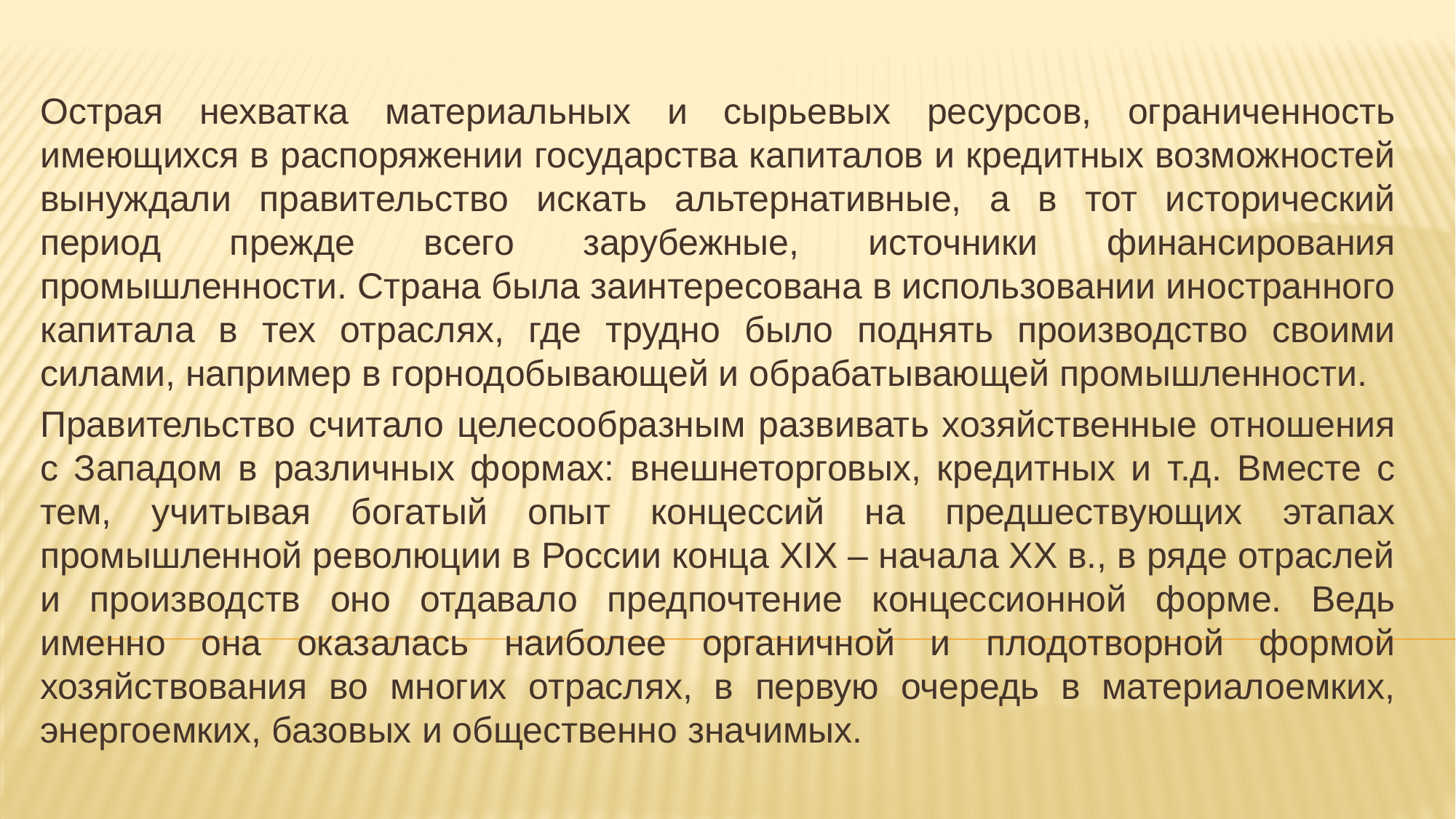

Острая нехватка материальных и сырьевых ресурсов, ограниченность имеющихся в распоряжении государства капиталов и кредитных возможностей вынуждали правительство искать альтернативные, а в тот исторический период прежде всего зарубежные, источники финансирования промышленности. Страна была заинтересована в использовании иностранного капитала в тех отраслях, где трудно было поднять производство своими силами, например в горнодобывающей и обрабатывающей промышленности.
Правительство считало целесообразным развивать хозяйственные отношения с Западом в различных формах: внешнеторговых, кредитных и т.д. Вместе с тем, учитывая богатый опыт концессий на предшествующих этапах промышленной революции в России конца XIX – начала XX в., в ряде отраслей и производств оно отдавало предпочтение концессионной форме. Ведь именно она оказалась наиболее органичной и плодотворной формой хозяйствования во многих отраслях, в первую очередь в материалоемких, энергоемких, базовых и общественно значимых.